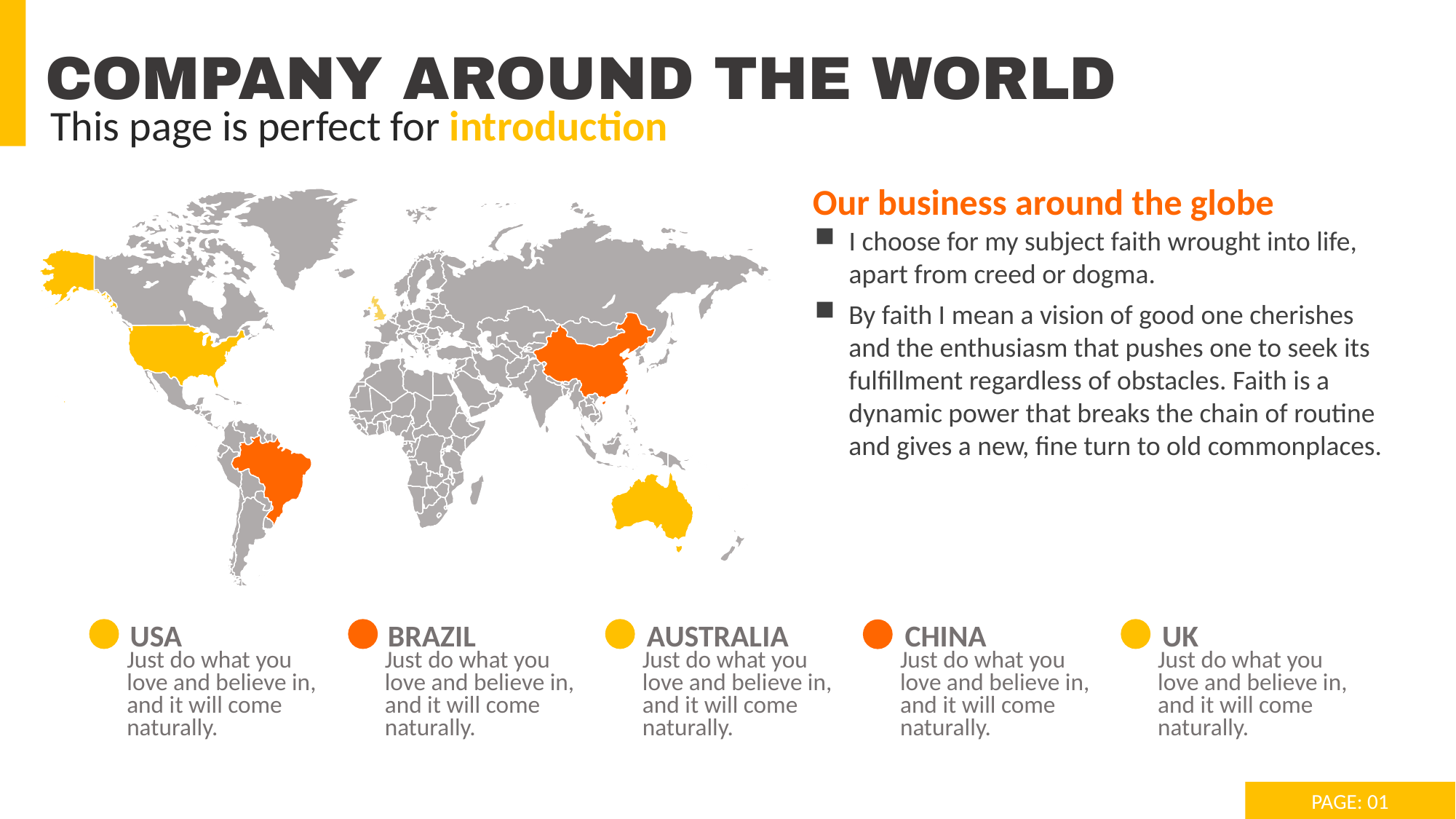

COMPANY AROUND THE WORLD
This page is perfect for introduction
Our business around the globe

I choose for my subject faith wrought into life, apart from creed or dogma.
By faith I mean a vision of good one cherishes and the enthusiasm that pushes one to seek its fulfillment regardless of obstacles. Faith is a dynamic power that breaks the chain of routine and gives a new, fine turn to old commonplaces.
USA

BRAZIL

AUSTRALIA

CHINA

UK

Just do what you love and believe in, and it will come naturally.
Just do what you love and believe in, and it will come naturally.
Just do what you love and believe in, and it will come naturally.
Just do what you love and believe in, and it will come naturally.
Just do what you love and believe in, and it will come naturally.
PAGE: 01